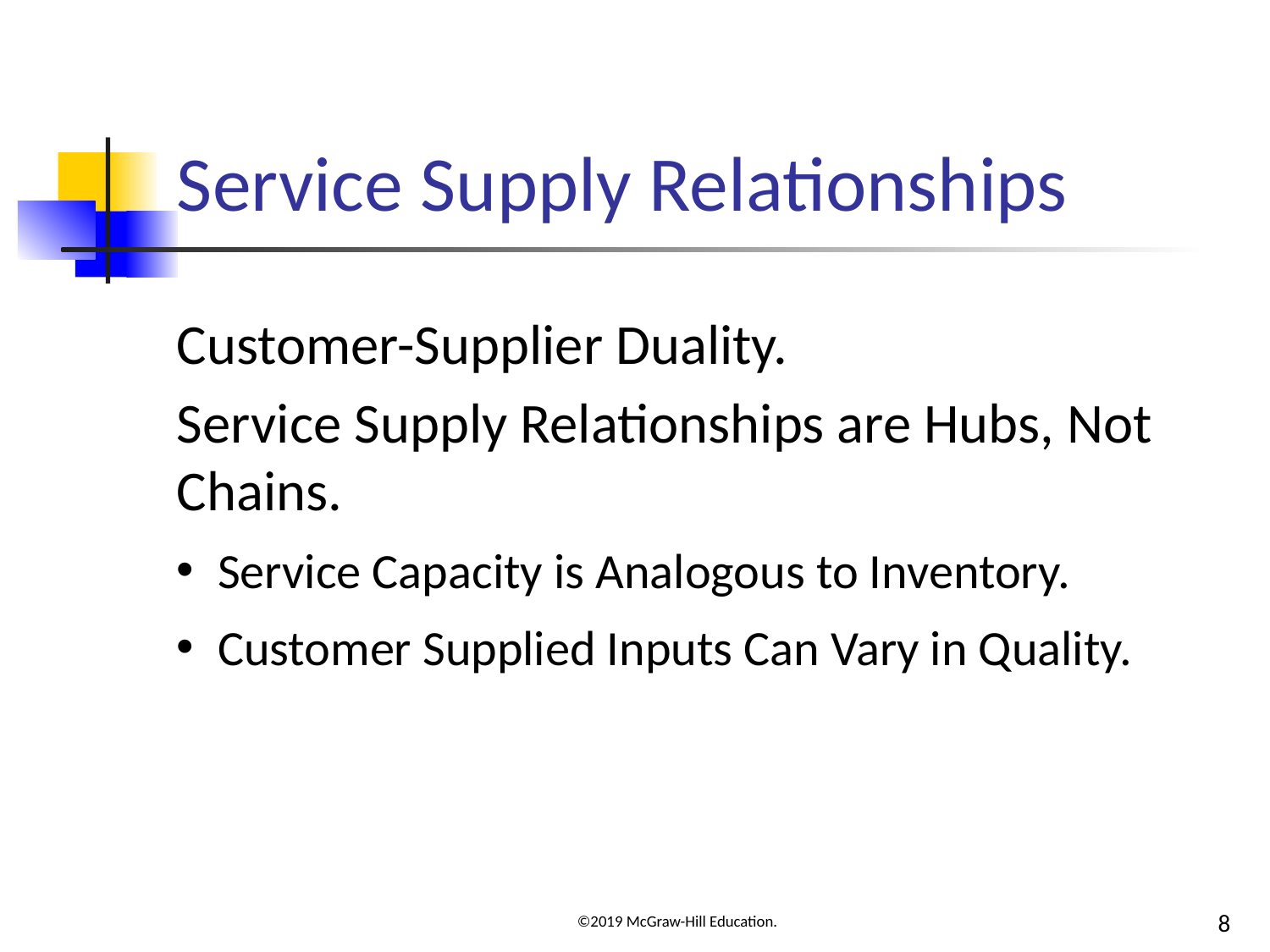

# Service Supply Relationships
Customer-Supplier Duality.
Service Supply Relationships are Hubs, Not Chains.
Service Capacity is Analogous to Inventory.
Customer Supplied Inputs Can Vary in Quality.